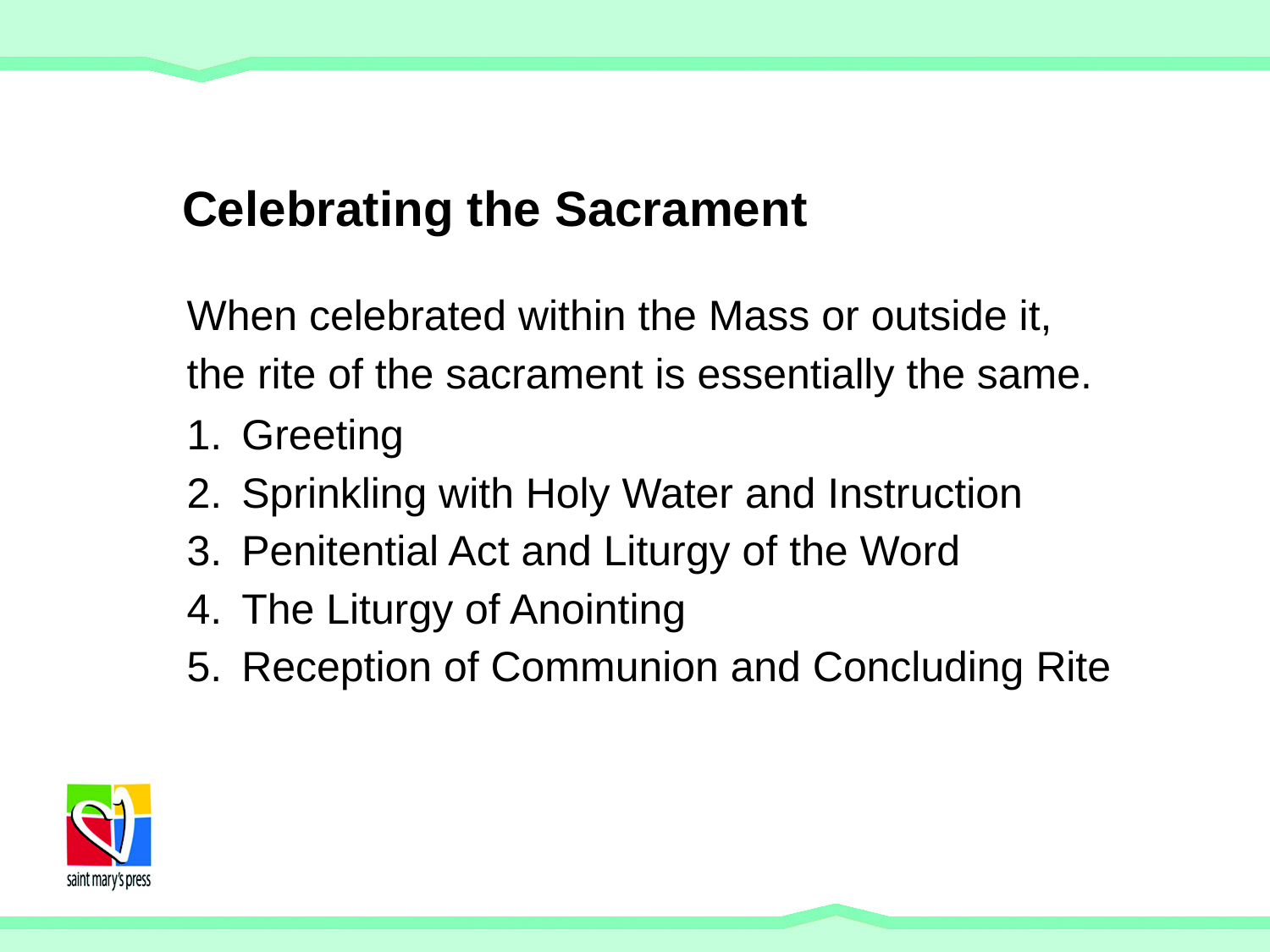

# Celebrating the Sacrament
When celebrated within the Mass or outside it, the rite of the sacrament is essentially the same.
Greeting
Sprinkling with Holy Water and Instruction
Penitential Act and Liturgy of the Word
The Liturgy of Anointing
Reception of Communion and Concluding Rite